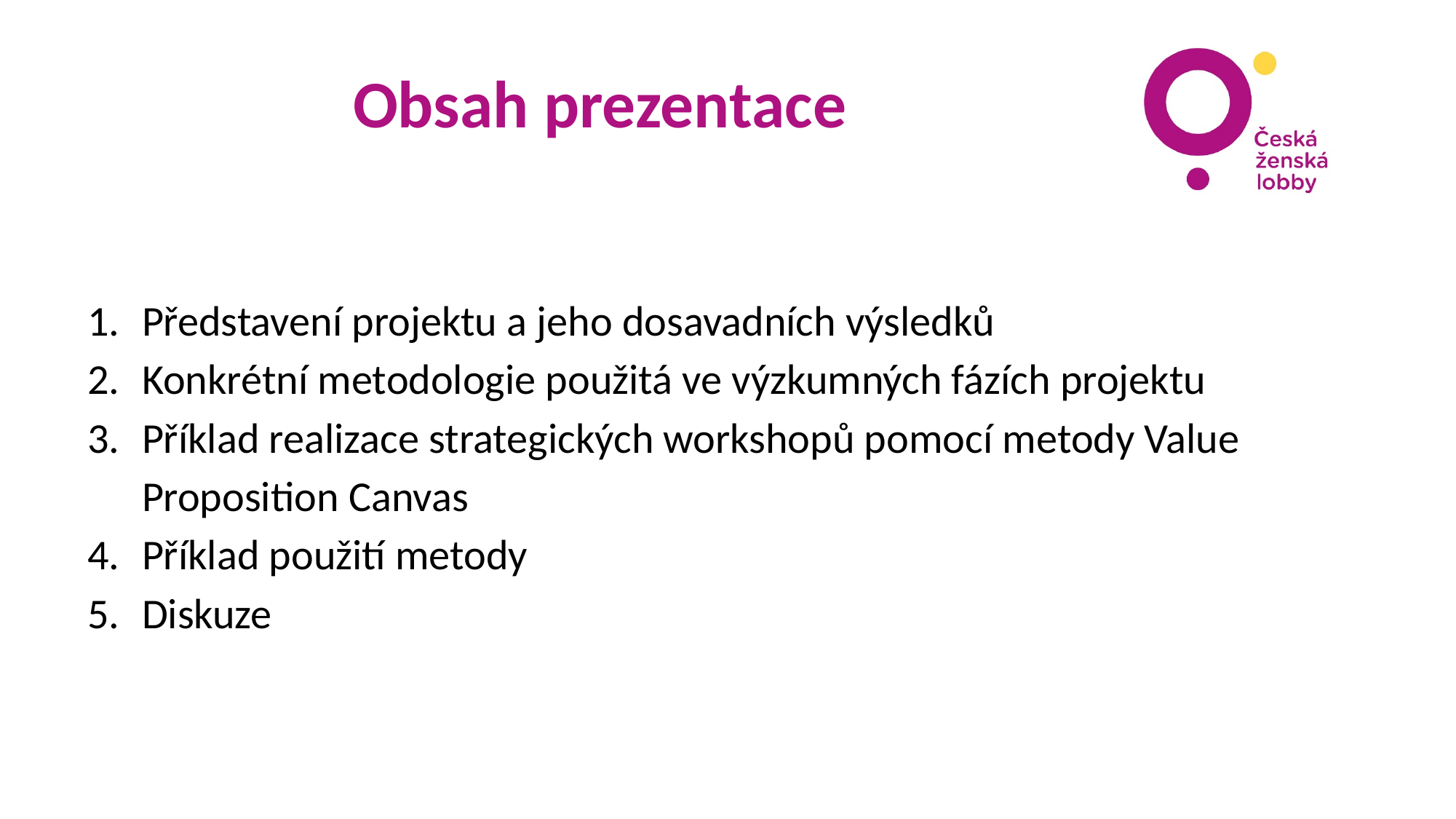

# Obsah prezentace
Představení projektu a jeho dosavadních výsledků
Konkrétní metodologie použitá ve výzkumných fázích projektu
Příklad realizace strategických workshopů pomocí metody Value Proposition Canvas
Příklad použití metody
Diskuze